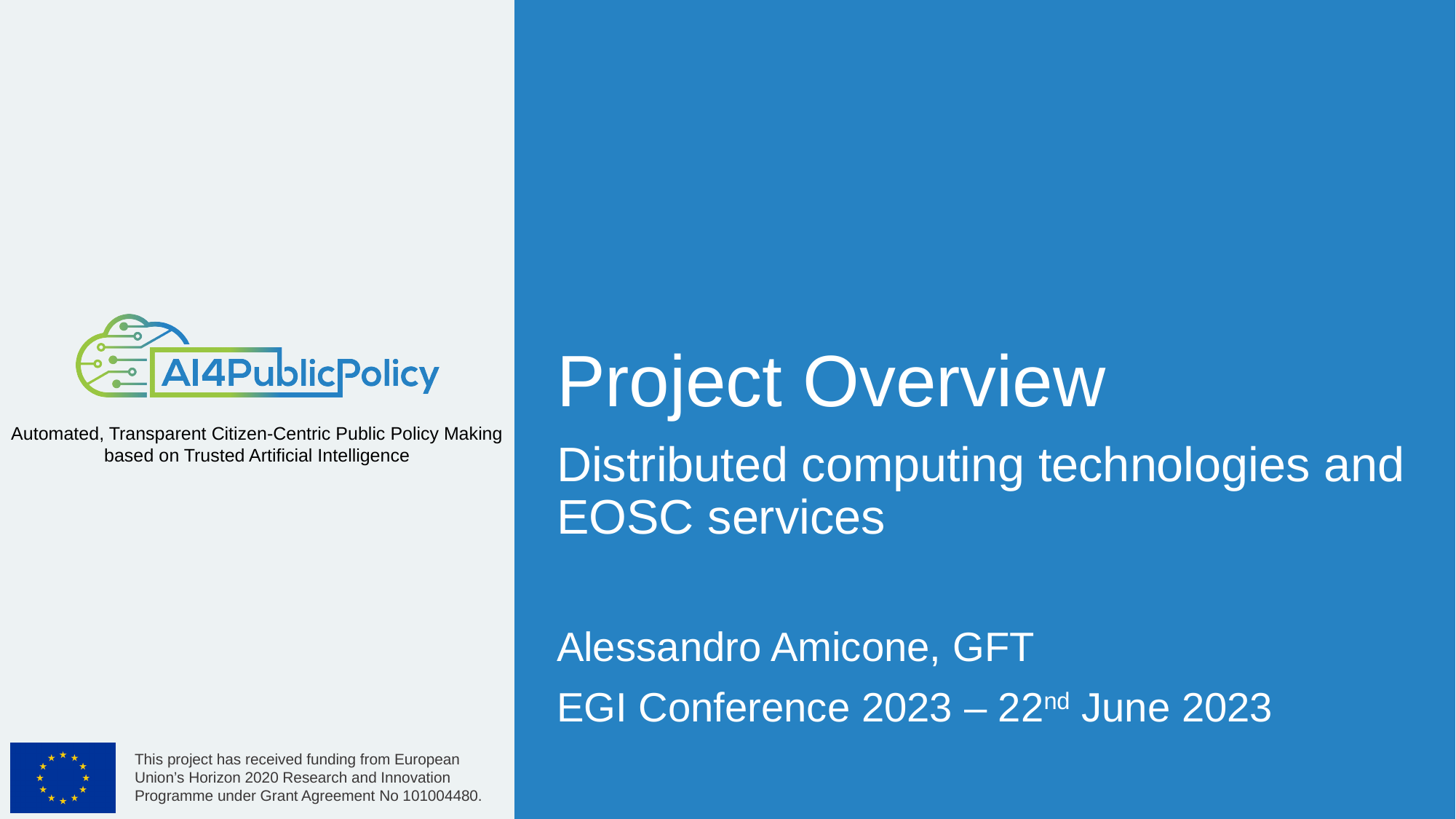

# Project Overview
Distributed computing technologies and EOSC services
Alessandro Amicone, GFT
EGI Conference 2023 – 22nd June 2023